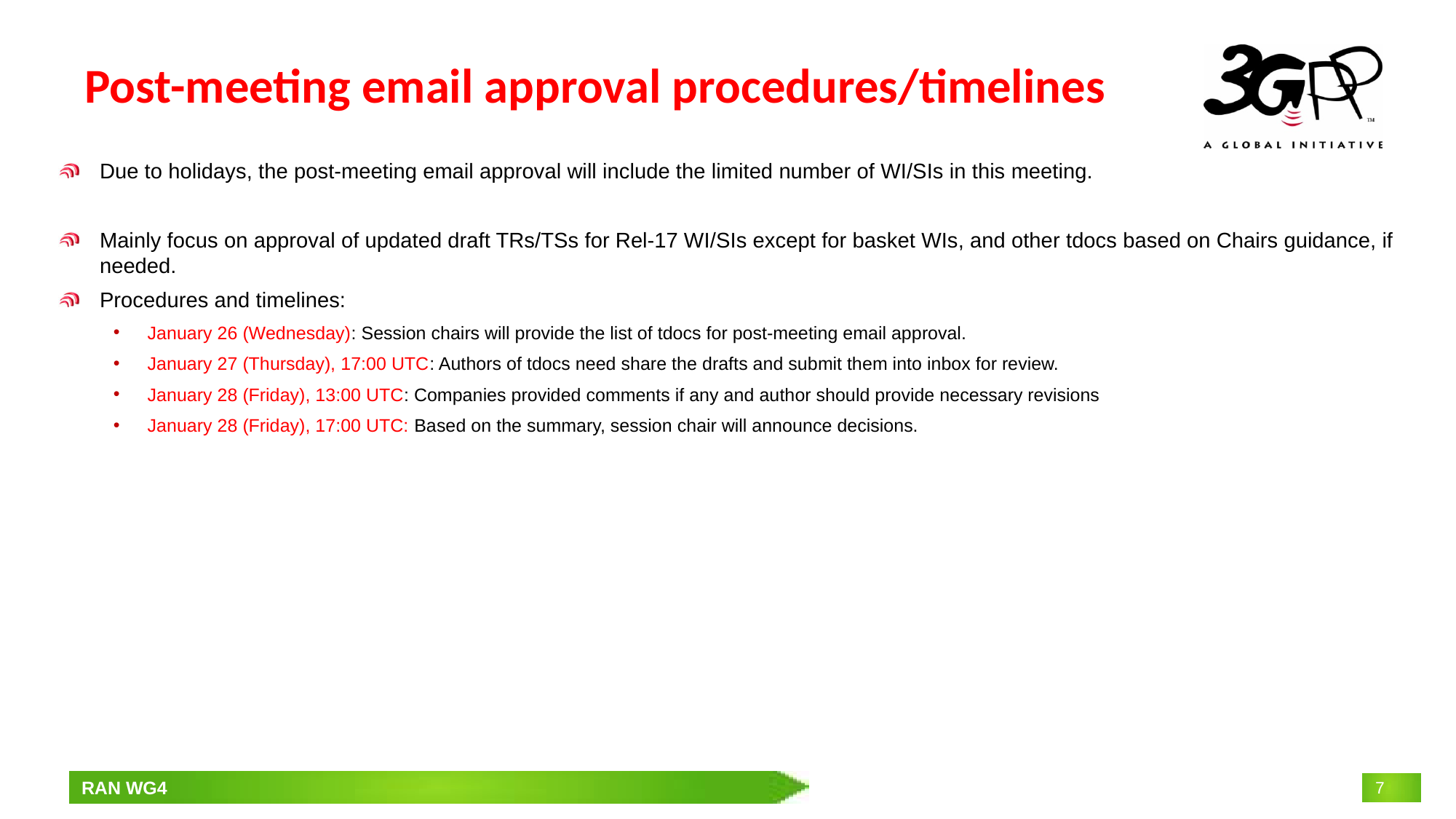

# Post-meeting email approval procedures/timelines
Due to holidays, the post-meeting email approval will include the limited number of WI/SIs in this meeting.

Mainly focus on approval of updated draft TRs/TSs for Rel-17 WI/SIs except for basket WIs, and other tdocs based on Chairs guidance, if needed.
Procedures and timelines:
January 26 (Wednesday): Session chairs will provide the list of tdocs for post-meeting email approval.
January 27 (Thursday), 17:00 UTC: Authors of tdocs need share the drafts and submit them into inbox for review.
January 28 (Friday), 13:00 UTC: Companies provided comments if any and author should provide necessary revisions
January 28 (Friday), 17:00 UTC: Based on the summary, session chair will announce decisions.